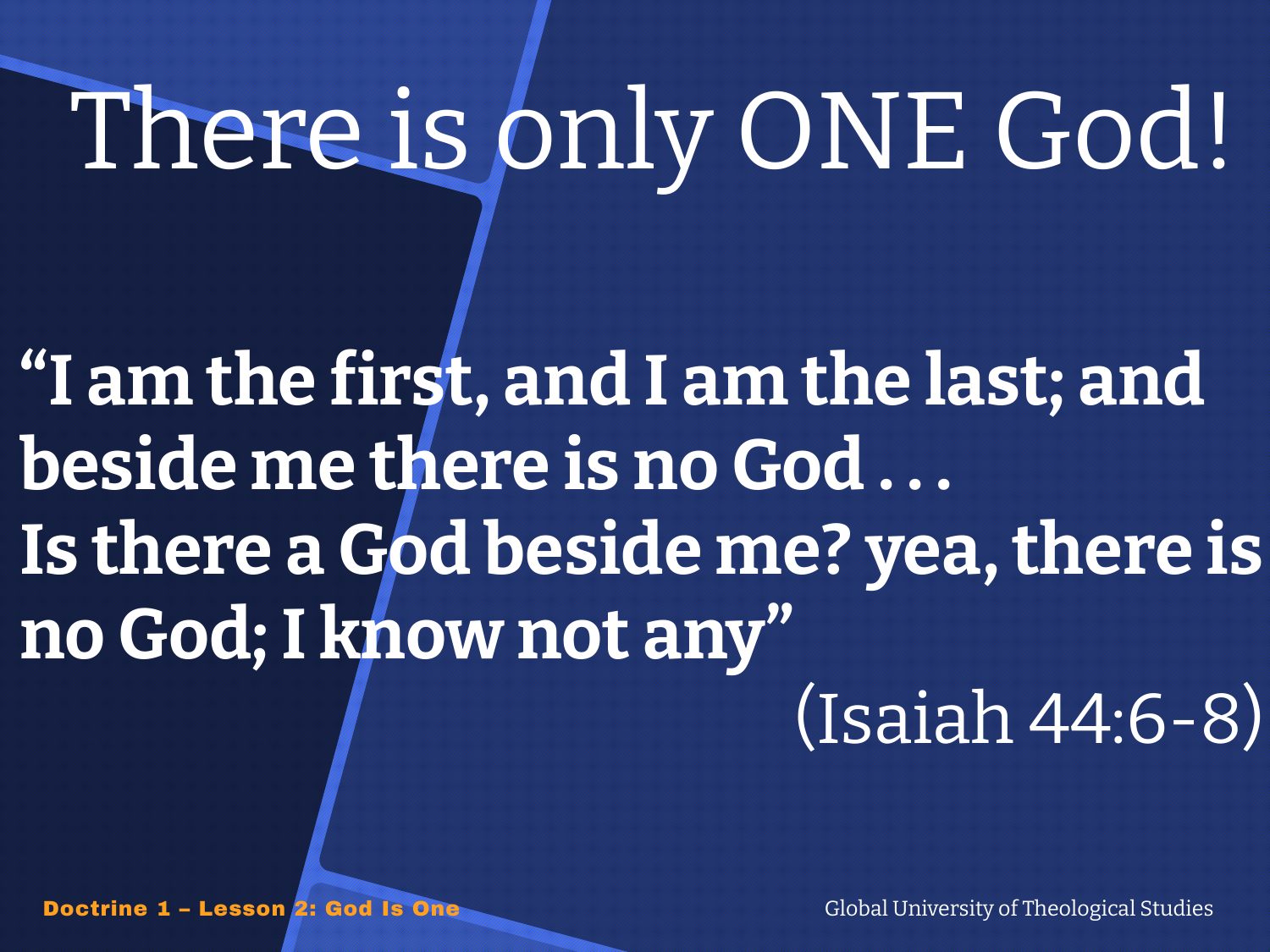

# There is only ONE God!

“I am the first, and I am the last; and beside me there is no God . . .
Is there a God beside me? yea, there is no God; I know not any”
(Isaiah 44:6-8)
Doctrine 1 – Lesson 2: God Is One                                              Global University of Theological Studies